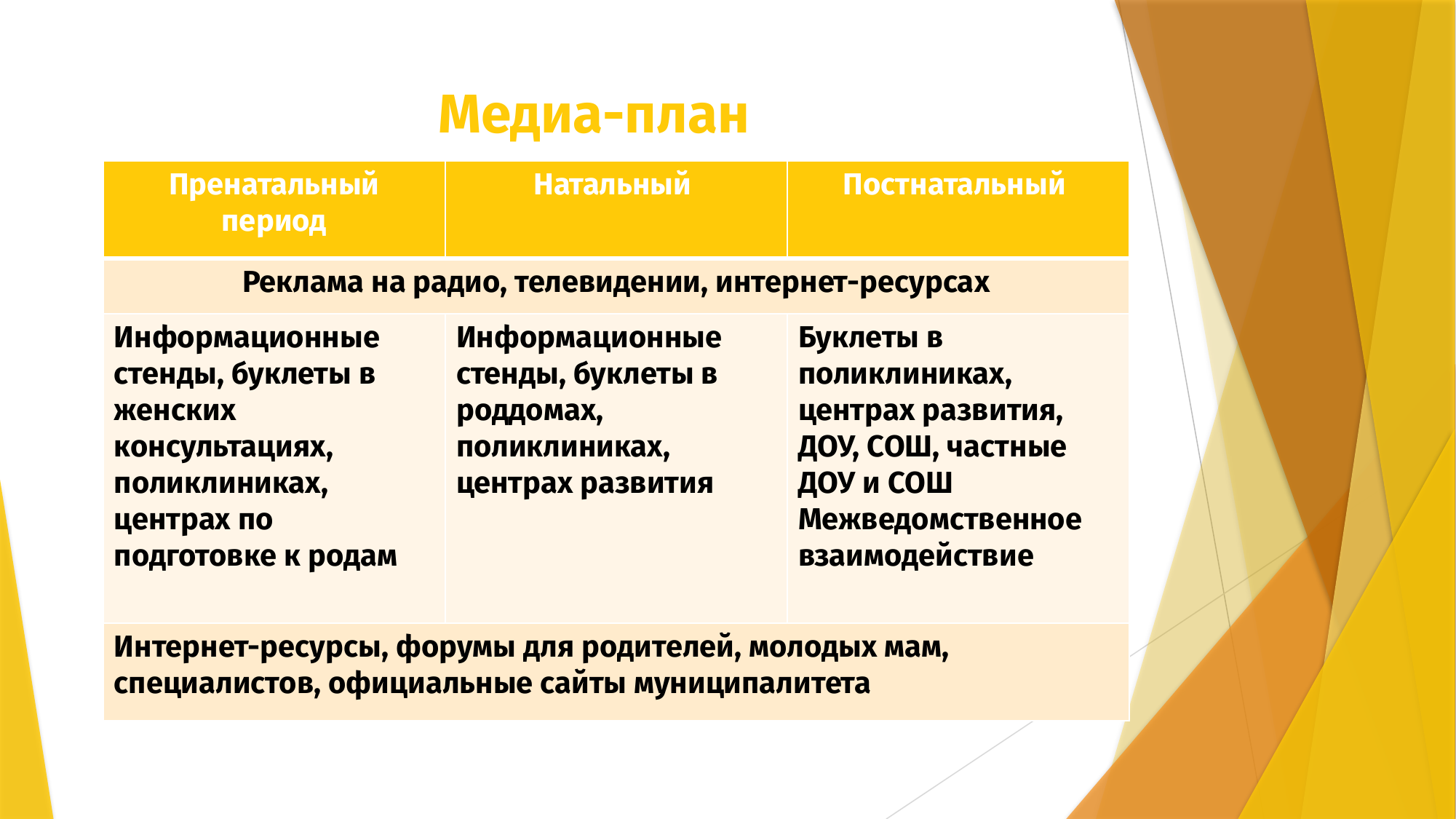

# Медиа-план
| Пренатальный период | Натальный | Постнатальный |
| --- | --- | --- |
| Реклама на радио, телевидении, интернет-ресурсах |  |  |
| Информационные стенды, буклеты в женских консультациях, поликлиниках, центрах по подготовке к родам | Информационные стенды, буклеты в роддомах, поликлиниках, центрах развития | Буклеты в поликлиниках, центрах развития, ДОУ, СОШ, частные ДОУ и СОШ Межведомственное взаимодействие |
| Интернет-ресурсы, форумы для родителей, молодых мам, специалистов, официальные сайты муниципалитета |  |  |